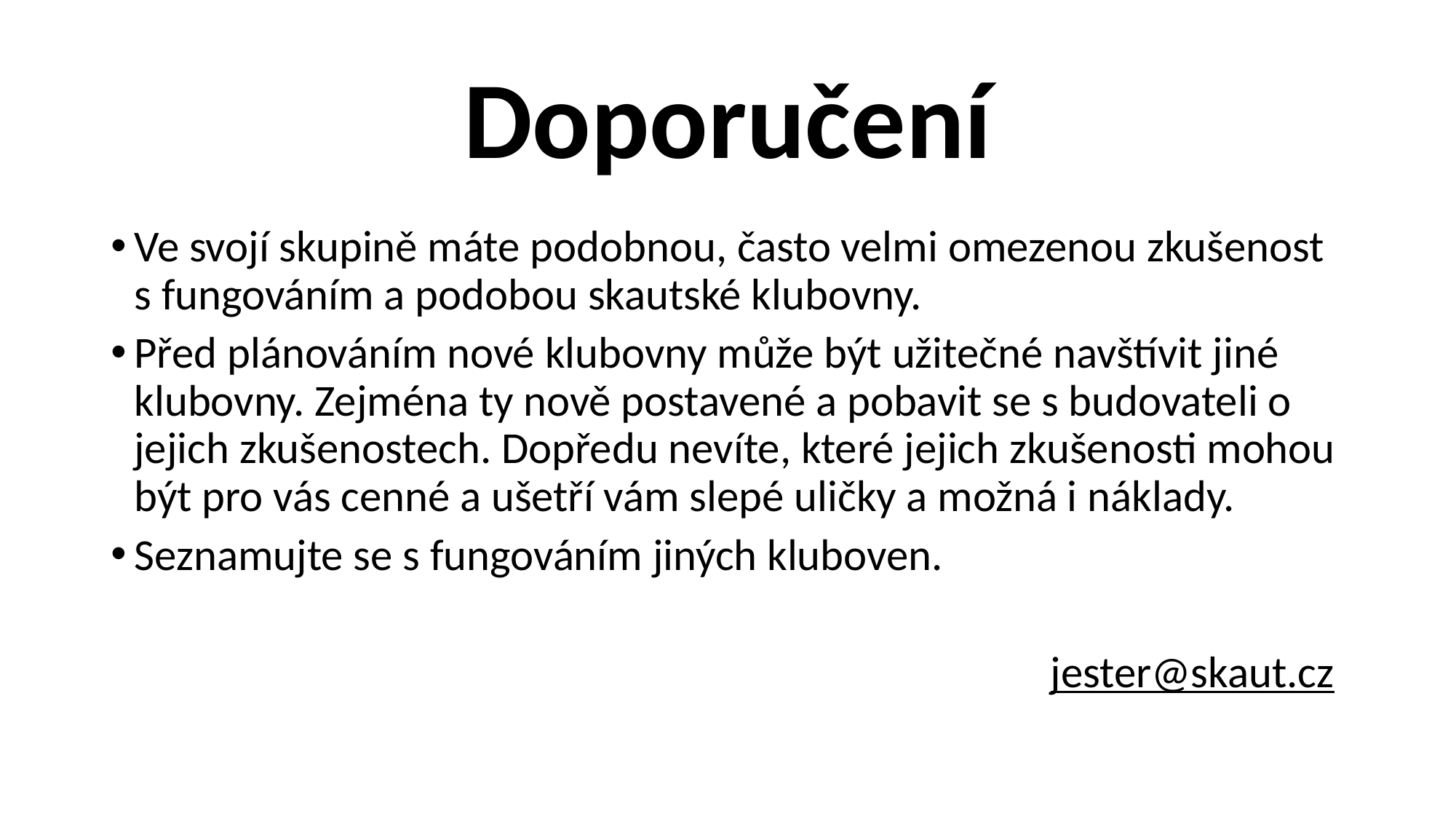

# Doporučení
Ve svojí skupině máte podobnou, často velmi omezenou zkušenost s fungováním a podobou skautské klubovny.
Před plánováním nové klubovny může být užitečné navštívit jiné klubovny. Zejména ty nově postavené a pobavit se s budovateli o jejich zkušenostech. Dopředu nevíte, které jejich zkušenosti mohou být pro vás cenné a ušetří vám slepé uličky a možná i náklady.
Seznamujte se s fungováním jiných kluboven.

jester@skaut.cz